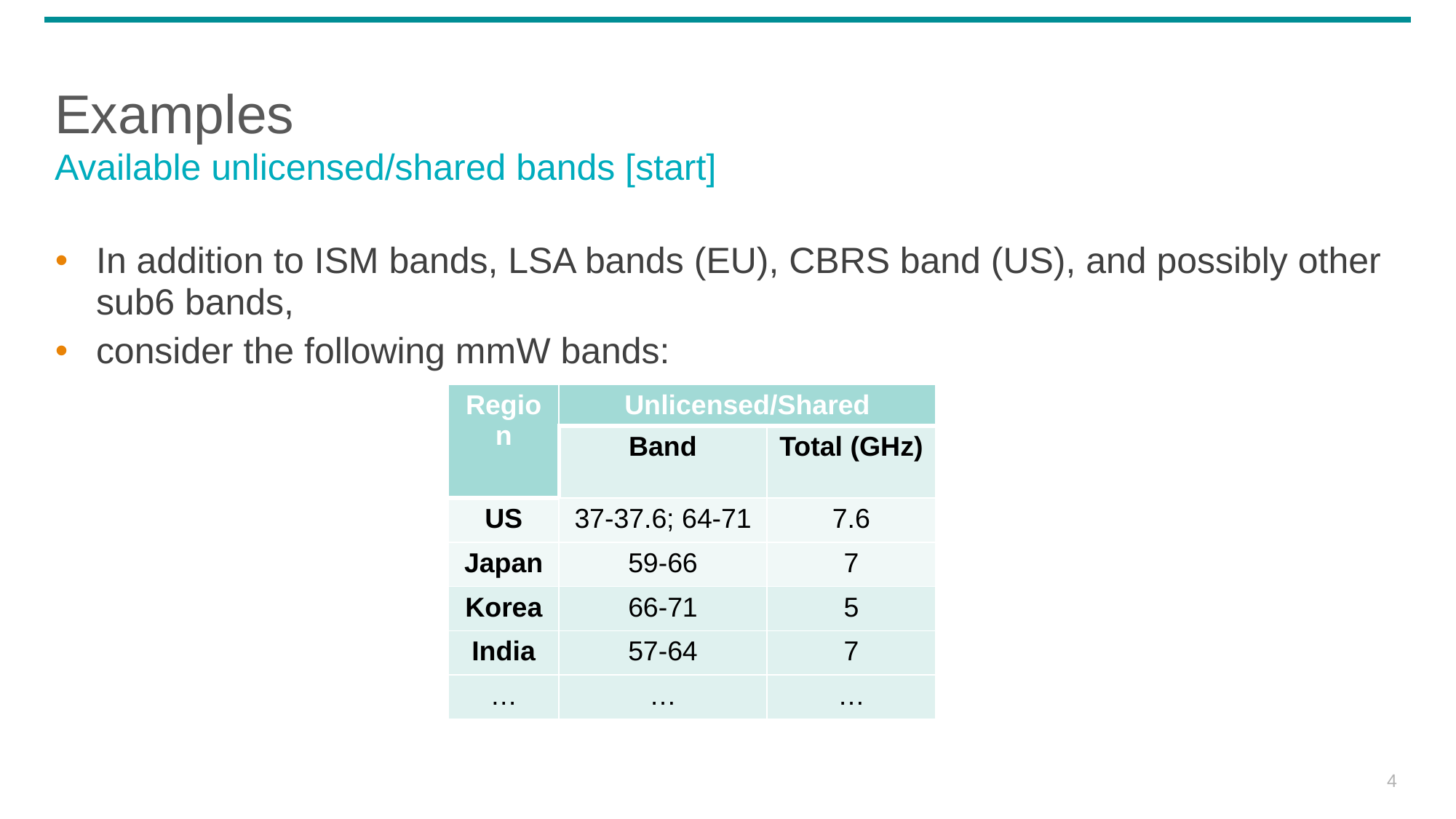

# Examples
Available unlicensed/shared bands [start]
In addition to ISM bands, LSA bands (EU), CBRS band (US), and possibly other sub6 bands,
consider the following mmW bands:
| Region | Unlicensed/Shared |  |
| --- | --- | --- |
|  | Band | Total (GHz) |
| US | 37-37.6; 64-71 | 7.6 |
| Japan | 59-66 | 7 |
| Korea | 66-71 | 5 |
| India | 57-64 | 7 |
| … | … | … |
4